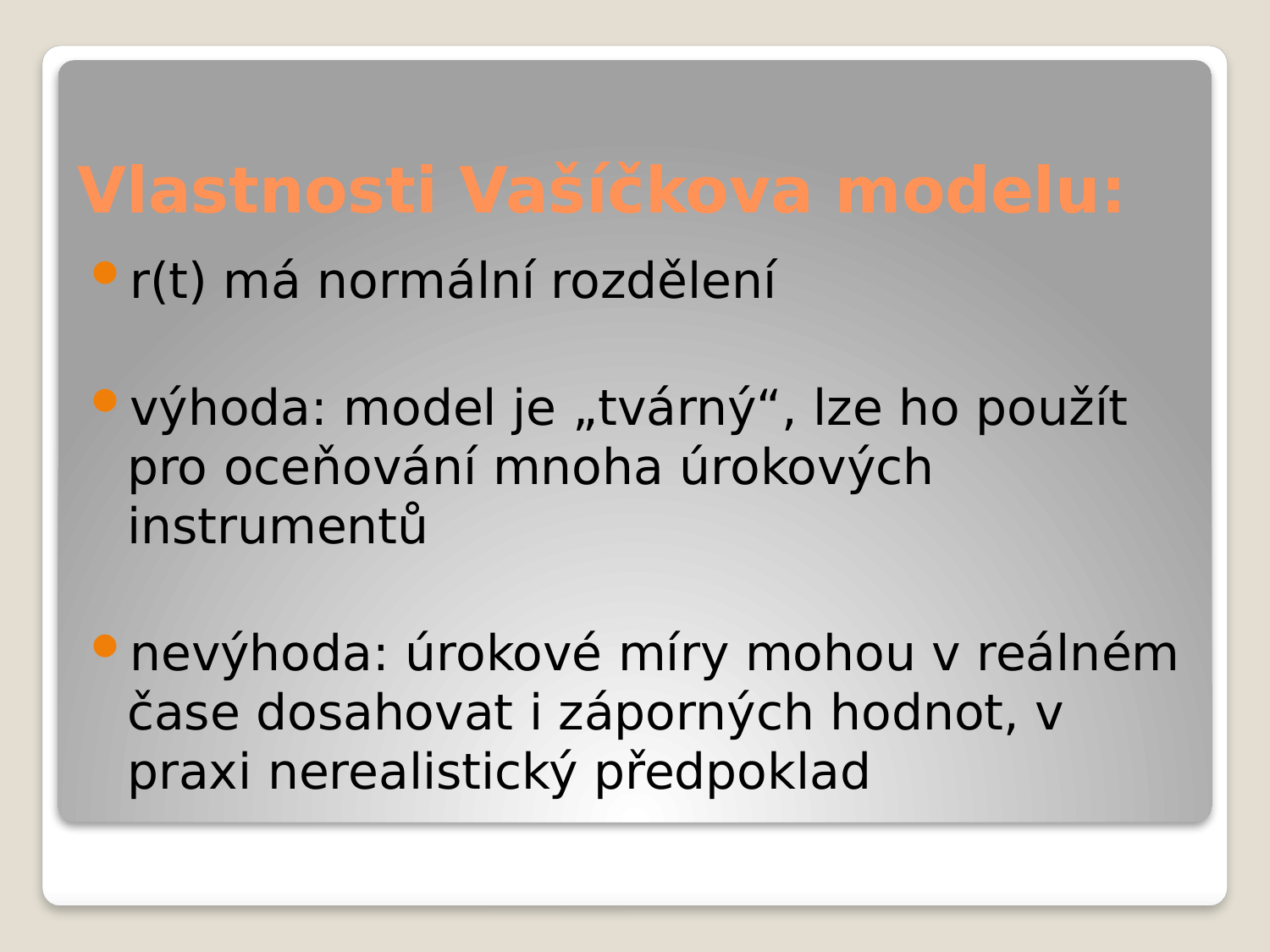

# Vlastnosti Vašíčkova modelu:
r(t) má normální rozdělení

výhoda: model je „tvárný“, lze ho použít pro oceňování mnoha úrokových instrumentů

nevýhoda: úrokové míry mohou v reálném čase dosahovat i záporných hodnot, v praxi nerealistický předpoklad